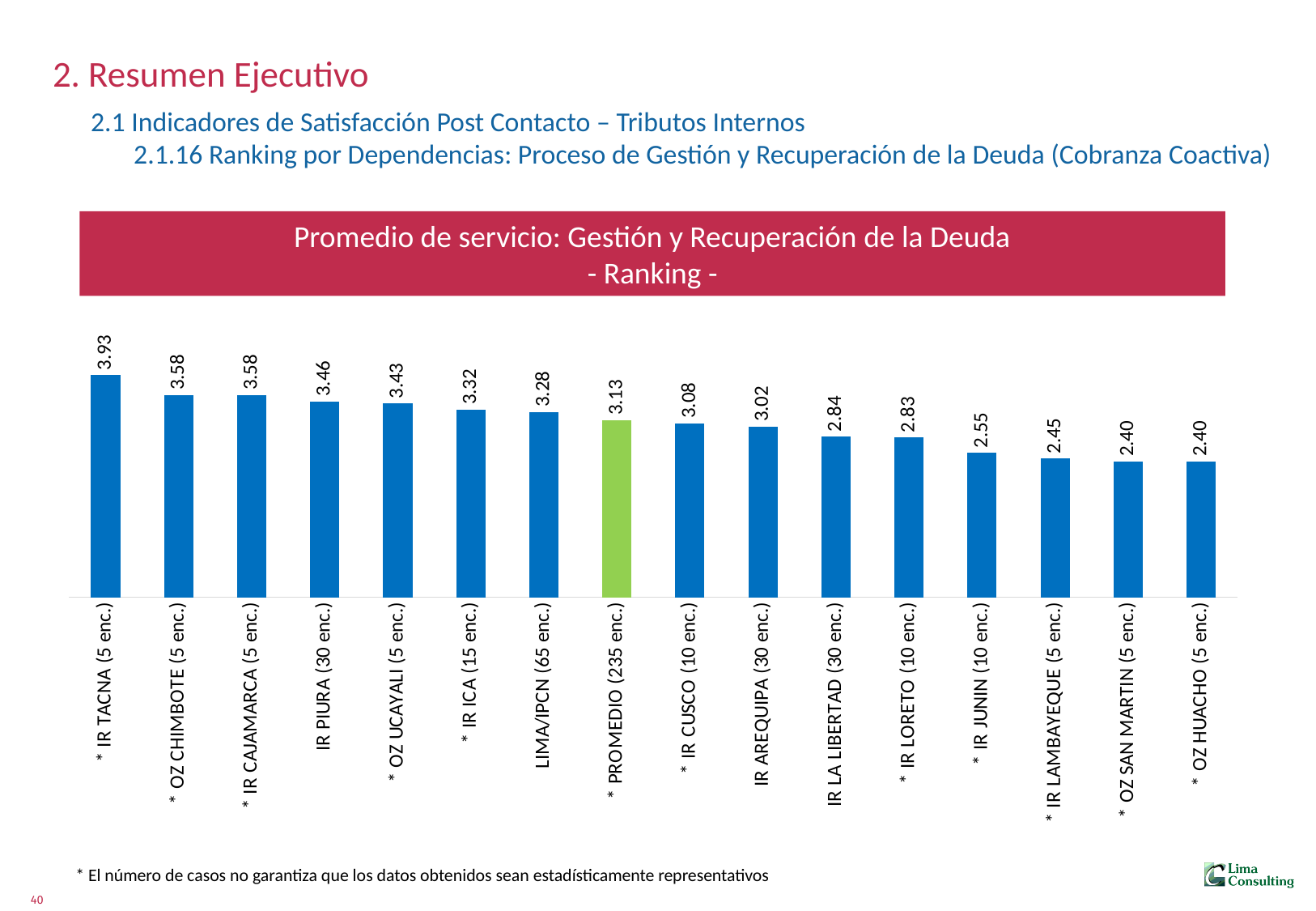

# 2. Resumen Ejecutivo 2.1 Indicadores de Satisfacción Post Contacto – Tributos Internos 2.1.16 Ranking por Dependencias: Proceso de Gestión y Recuperación de la Deuda (Cobranza Coactiva)
Promedio de servicio: Gestión y Recuperación de la Deuda
- Ranking -

### Chart

| Category |  |
|---|---|
| * IR TACNA (5 enc.) | 3.9250000000000003 |
| * OZ CHIMBOTE (5 enc.) | 3.575 |
| * IR CAJAMARCA (5 enc.) | 3.575 |
| IR PIURA (30 enc.) | 3.4625000000000004 |
| * OZ UCAYALI (5 enc.) | 3.425 |
| * IR ICA (15 enc.) | 3.3166666666666664 |
| LIMA/IPCN (65 enc.) | 3.2750000000000004 |
| * PROMEDIO (235 enc.) | 3.129787234042553 |
| * IR CUSCO (10 enc.) | 3.075 |
| IR AREQUIPA (30 enc.) | 3.016666666666666 |
| IR LA LIBERTAD (30 enc.) | 2.8416666666666663 |
| * IR LORETO (10 enc.) | 2.8249999999999997 |
| * IR JUNIN (10 enc.) | 2.55 |
| * IR LAMBAYEQUE (5 enc.) | 2.45 |
| * OZ SAN MARTIN (5 enc.) | 2.4000000000000004 |
| * OZ HUACHO (5 enc.) | 2.4 |
* El número de casos no garantiza que los datos obtenidos sean estadísticamente representativos